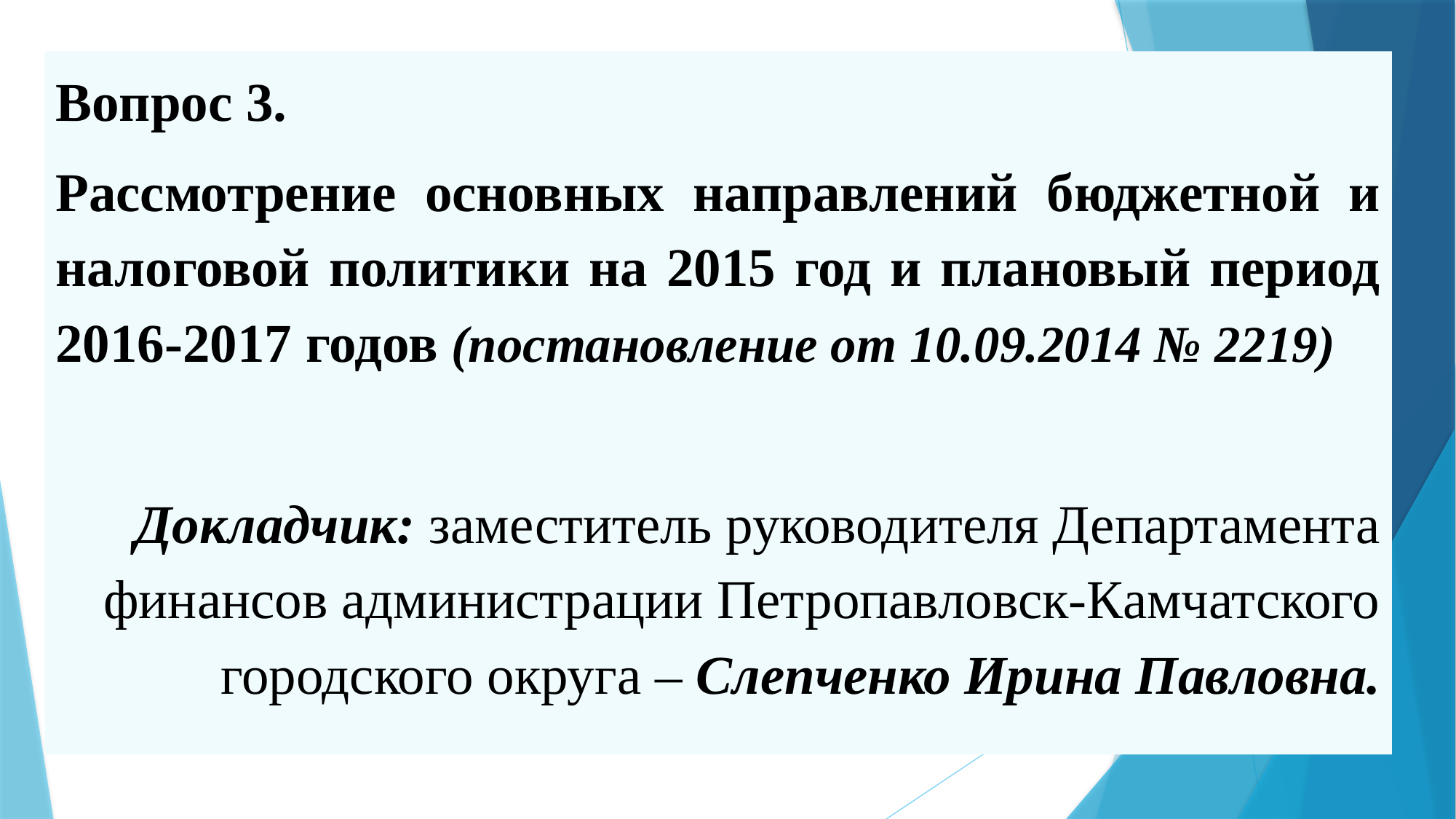

Вопрос 3.
Рассмотрение основных направлений бюджетной и налоговой политики на 2015 год и плановый период 2016-2017 годов (постановление от 10.09.2014 № 2219)

Докладчик: заместитель руководителя Департамента финансов администрации Петропавловск-Камчатского городского округа – Слепченко Ирина Павловна.

16